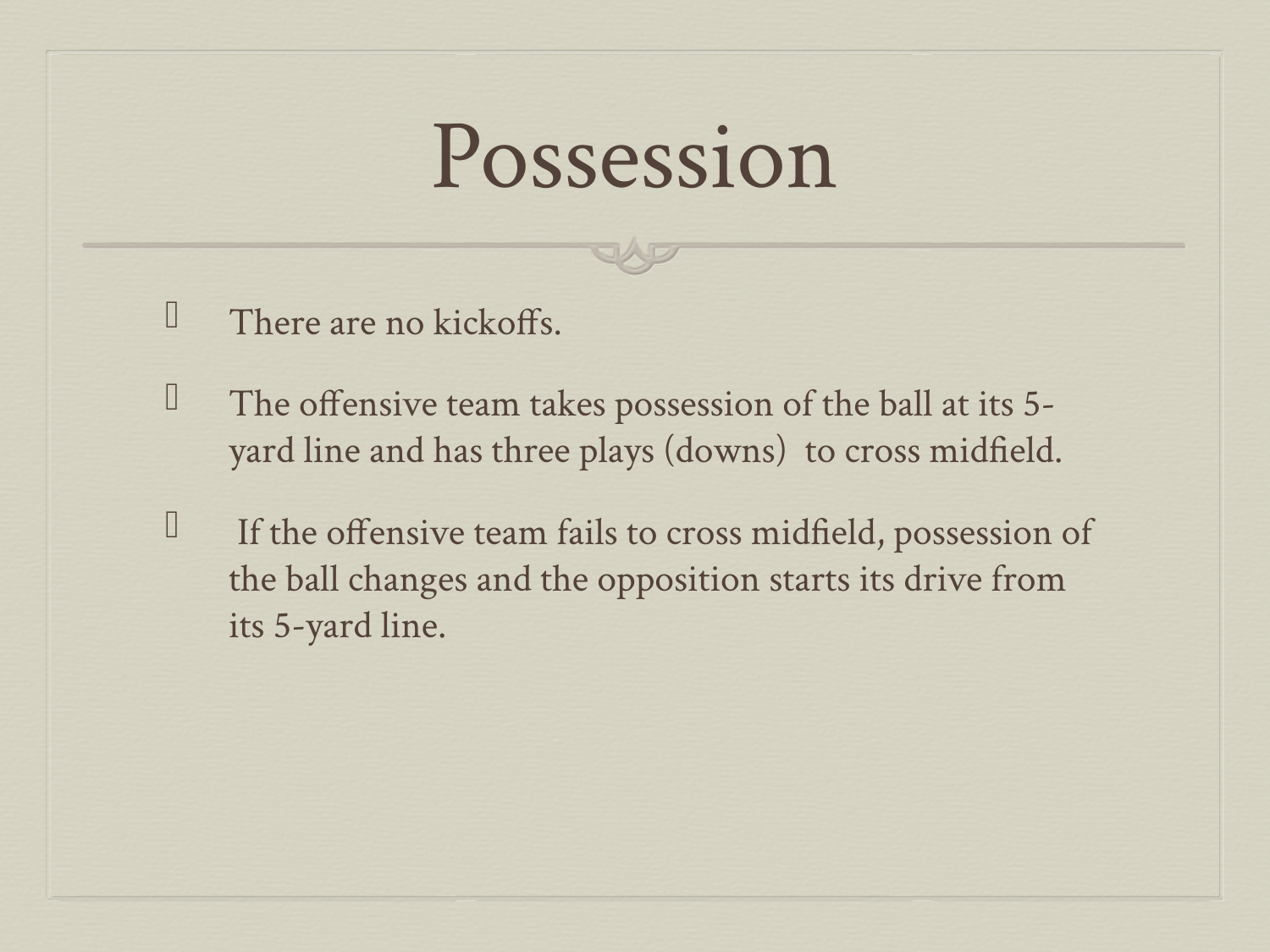

# Possession
There are no kickoffs.
The offensive team takes possession of the ball at its 5-yard line and has three plays (downs)  to cross midfield.
 If the offensive team fails to cross midfield, possession of the ball changes and the opposition starts its drive from its 5-yard line.